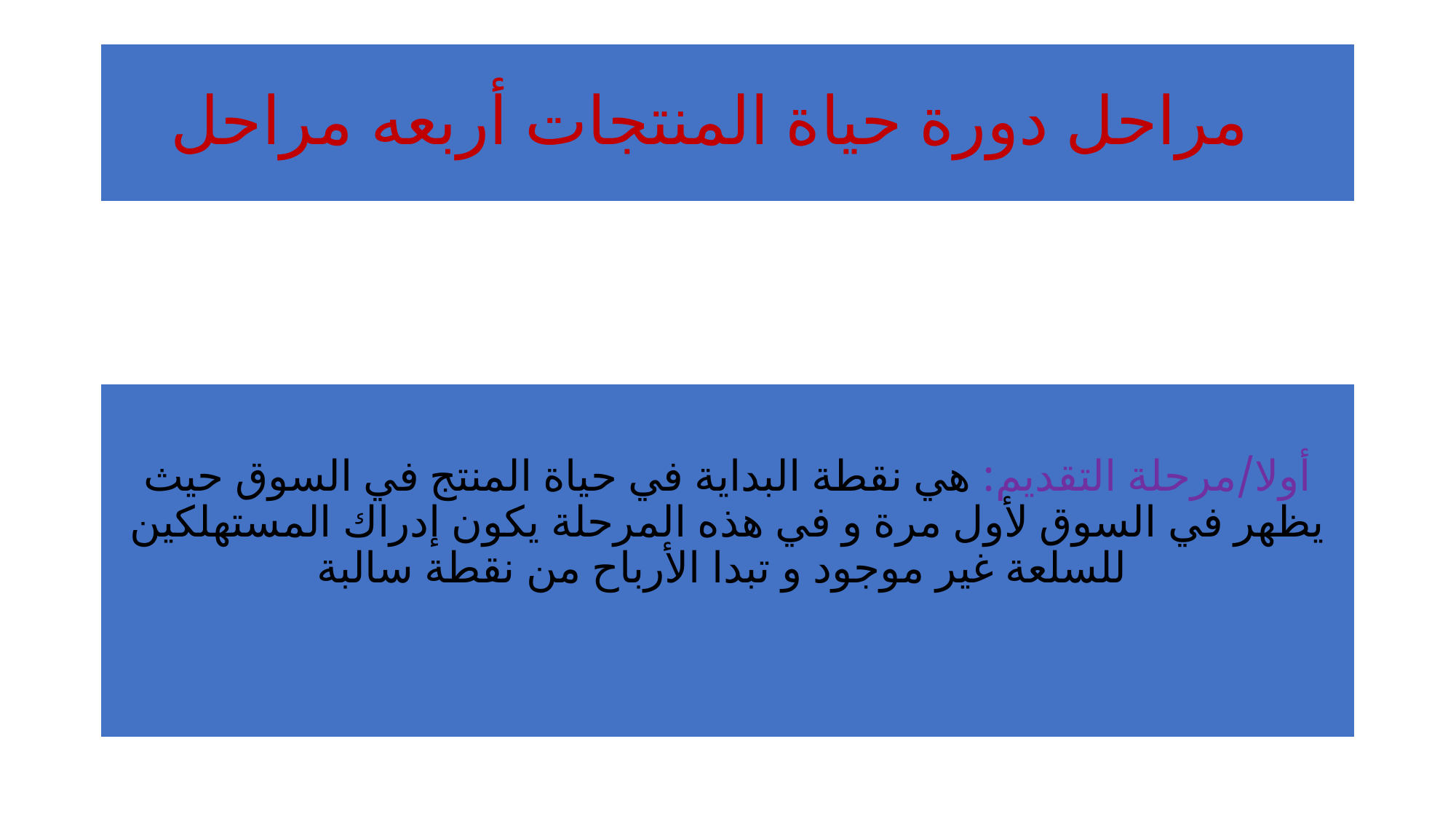

# مراحل دورة حياة المنتجات أربعه مراحل

أولا/مرحلة التقديم: هي نقطة البداية في حياة المنتج في السوق حيث يظهر في السوق لأول مرة و في هذه المرحلة يكون إدراك المستهلكين للسلعة غير موجود و تبدا الأرباح من نقطة سالبة